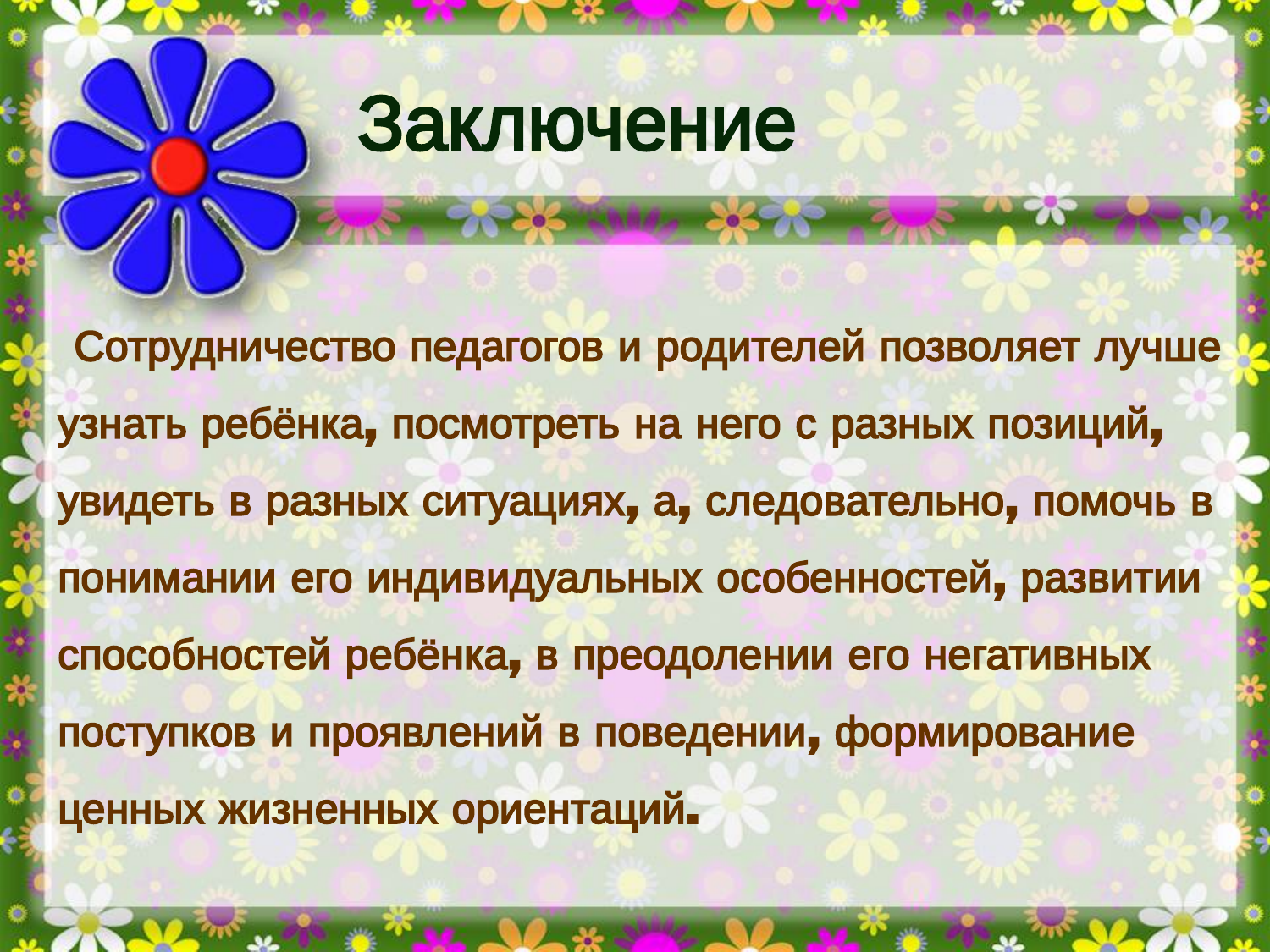

Заключение
Сотрудничество педагогов и родителей позволяет лучше узнать ребёнка, посмотреть на него с разных позиций, увидеть в разных ситуациях, а, следовательно, помочь в понимании его индивидуальных особенностей, развитии способностей ребёнка, в преодолении его негативных поступков и проявлений в поведении, формирование ценных жизненных ориентаций.